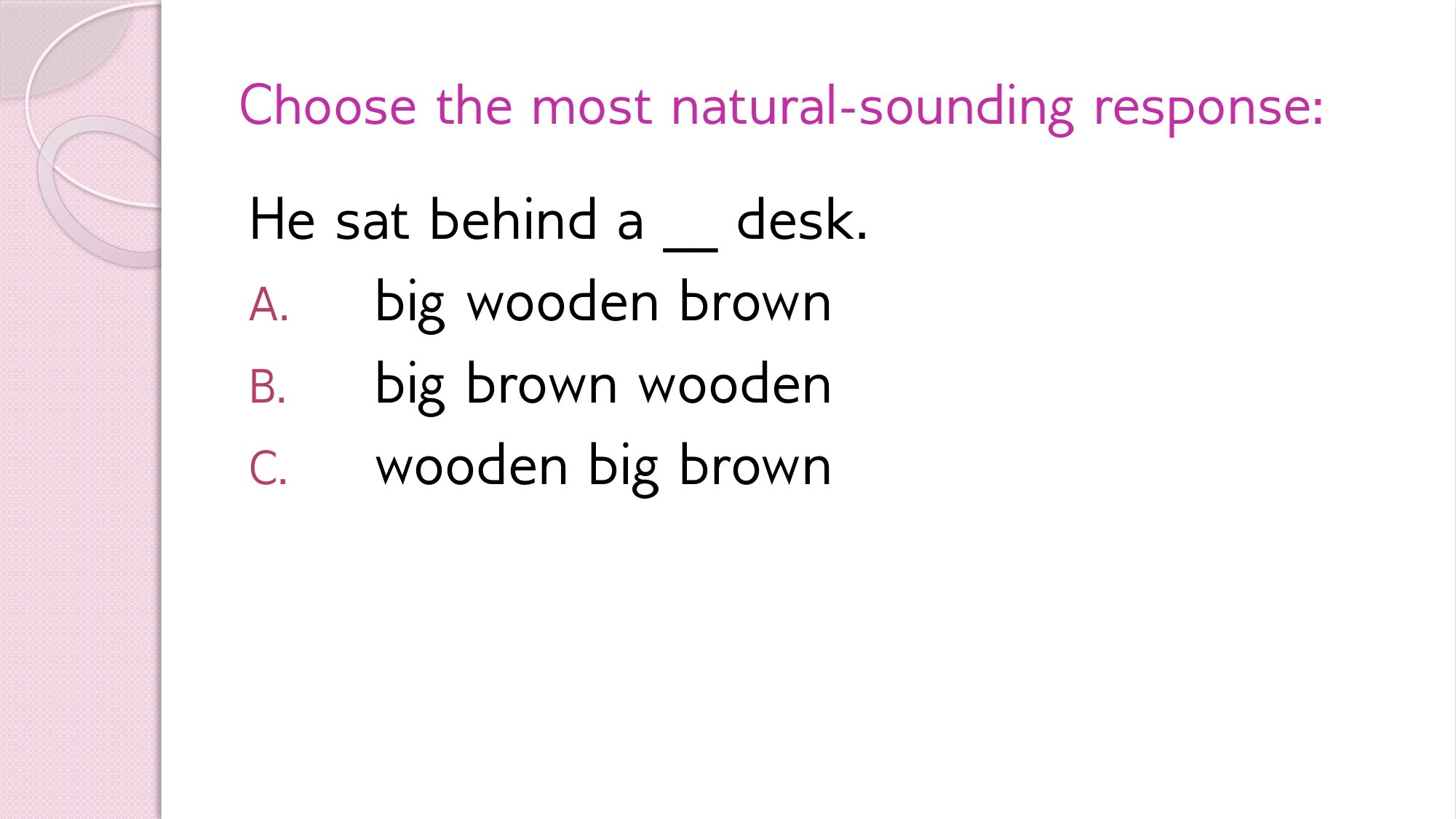

# Choose the most natural-sounding response:
He sat behind a __ desk.
  big wooden brown
  big brown wooden
  wooden big brown